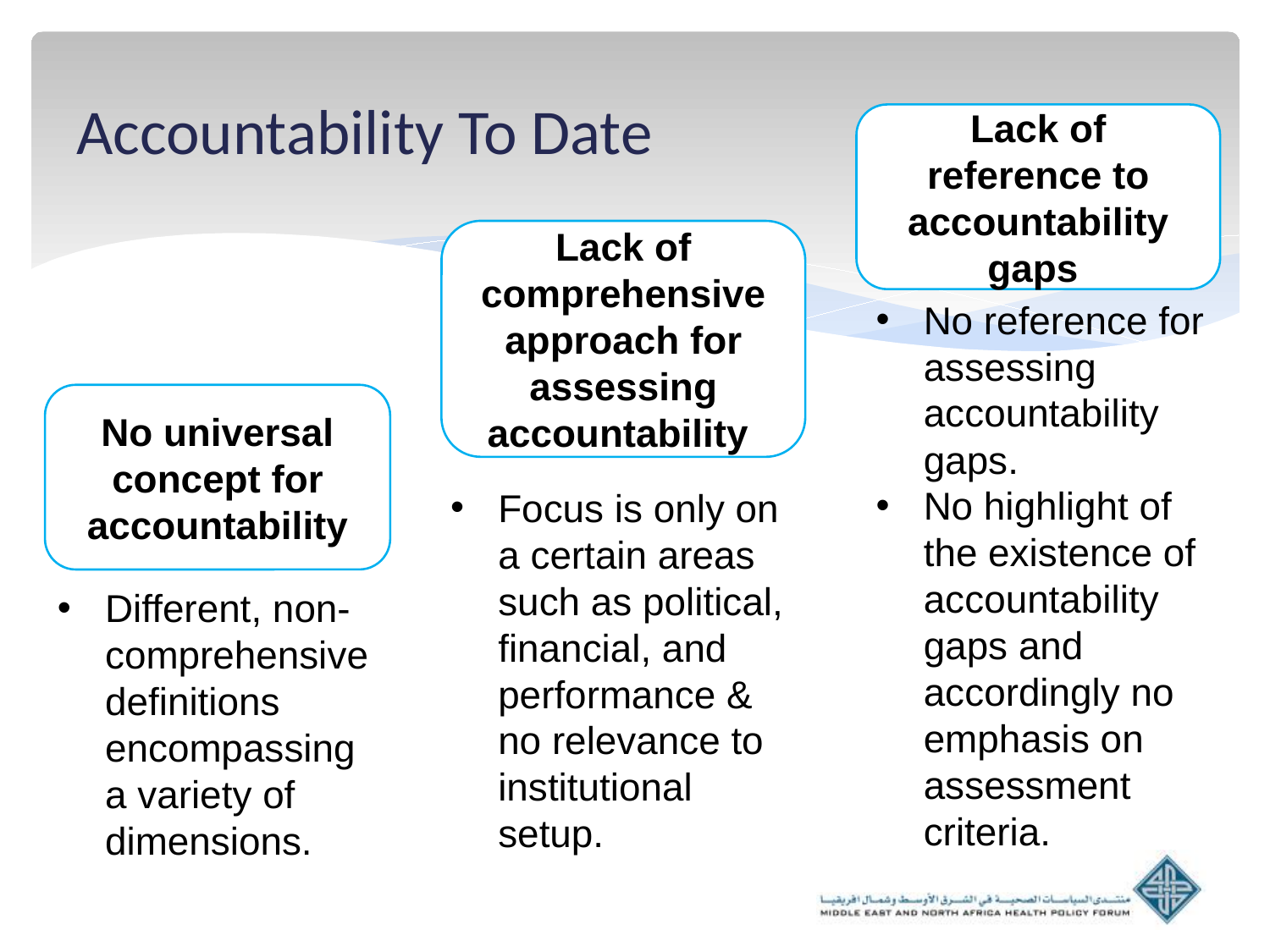

# Accountability To Date
Lack of reference to accountability gaps
Lack of comprehensive approach for assessing accountability
No reference for assessing  accountability gaps.
No highlight of the existence of accountability gaps and accordingly no emphasis on assessment criteria.
No universal concept for accountability
Focus is only on a certain areas such as political, financial, and performance & no relevance to institutional setup.
Different, non-comprehensive definitions encompassing a variety of dimensions.